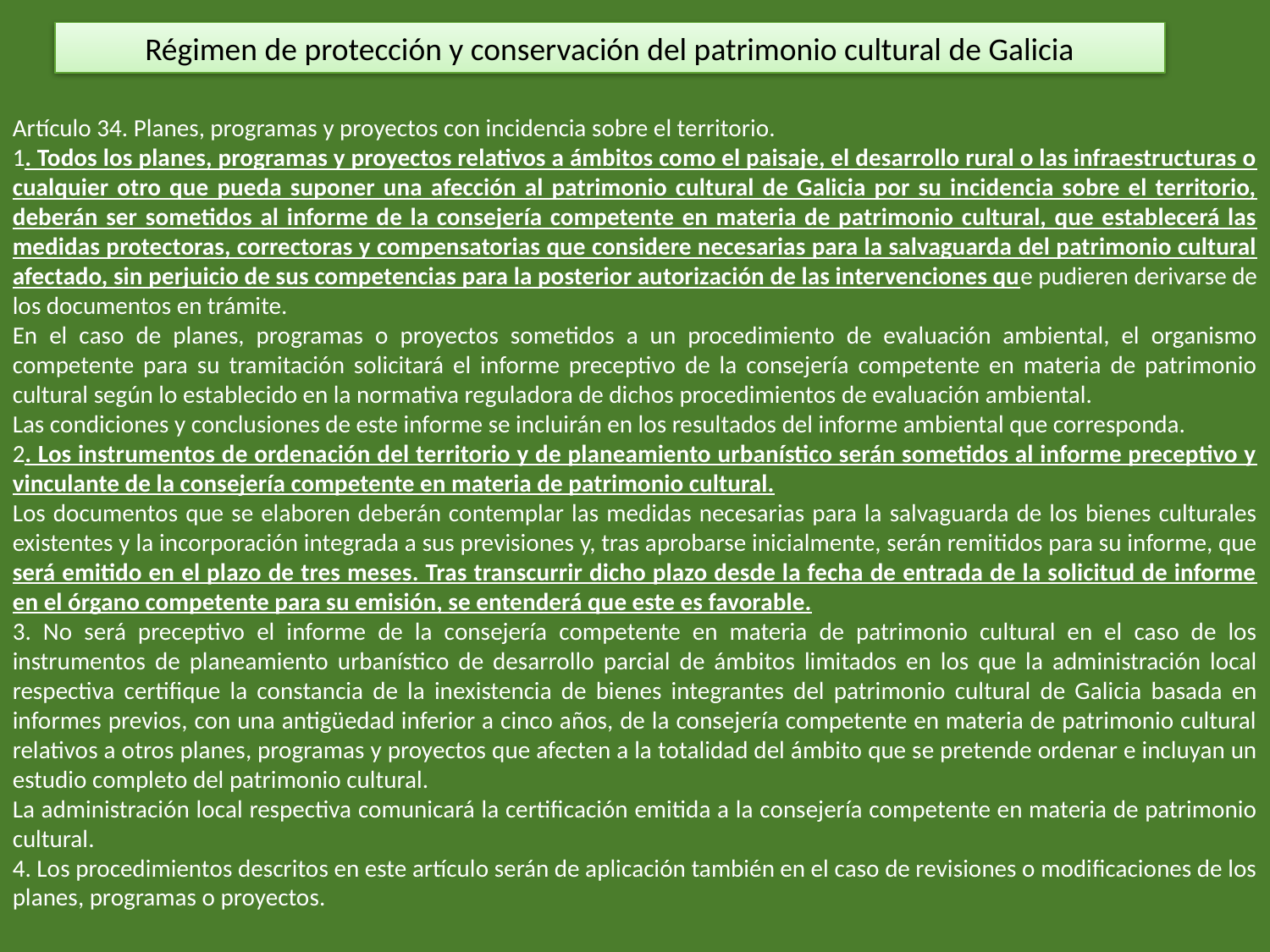

Régimen de protección y conservación del patrimonio cultural de Galicia
Artículo 34. Planes, programas y proyectos con incidencia sobre el territorio.
1. Todos los planes, programas y proyectos relativos a ámbitos como el paisaje, el desarrollo rural o las infraestructuras o cualquier otro que pueda suponer una afección al patrimonio cultural de Galicia por su incidencia sobre el territorio, deberán ser sometidos al informe de la consejería competente en materia de patrimonio cultural, que establecerá las medidas protectoras, correctoras y compensatorias que considere necesarias para la salvaguarda del patrimonio cultural afectado, sin perjuicio de sus competencias para la posterior autorización de las intervenciones que pudieren derivarse de los documentos en trámite.
En el caso de planes, programas o proyectos sometidos a un procedimiento de evaluación ambiental, el organismo competente para su tramitación solicitará el informe preceptivo de la consejería competente en materia de patrimonio cultural según lo establecido en la normativa reguladora de dichos procedimientos de evaluación ambiental.
Las condiciones y conclusiones de este informe se incluirán en los resultados del informe ambiental que corresponda.
2. Los instrumentos de ordenación del territorio y de planeamiento urbanístico serán sometidos al informe preceptivo y vinculante de la consejería competente en materia de patrimonio cultural.
Los documentos que se elaboren deberán contemplar las medidas necesarias para la salvaguarda de los bienes culturales existentes y la incorporación integrada a sus previsiones y, tras aprobarse inicialmente, serán remitidos para su informe, que será emitido en el plazo de tres meses. Tras transcurrir dicho plazo desde la fecha de entrada de la solicitud de informe en el órgano competente para su emisión, se entenderá que este es favorable.
3. No será preceptivo el informe de la consejería competente en materia de patrimonio cultural en el caso de los instrumentos de planeamiento urbanístico de desarrollo parcial de ámbitos limitados en los que la administración local respectiva certifique la constancia de la inexistencia de bienes integrantes del patrimonio cultural de Galicia basada en informes previos, con una antigüedad inferior a cinco años, de la consejería competente en materia de patrimonio cultural relativos a otros planes, programas y proyectos que afecten a la totalidad del ámbito que se pretende ordenar e incluyan un estudio completo del patrimonio cultural.
La administración local respectiva comunicará la certificación emitida a la consejería competente en materia de patrimonio cultural.
4. Los procedimientos descritos en este artículo serán de aplicación también en el caso de revisiones o modificaciones de los planes, programas o proyectos.